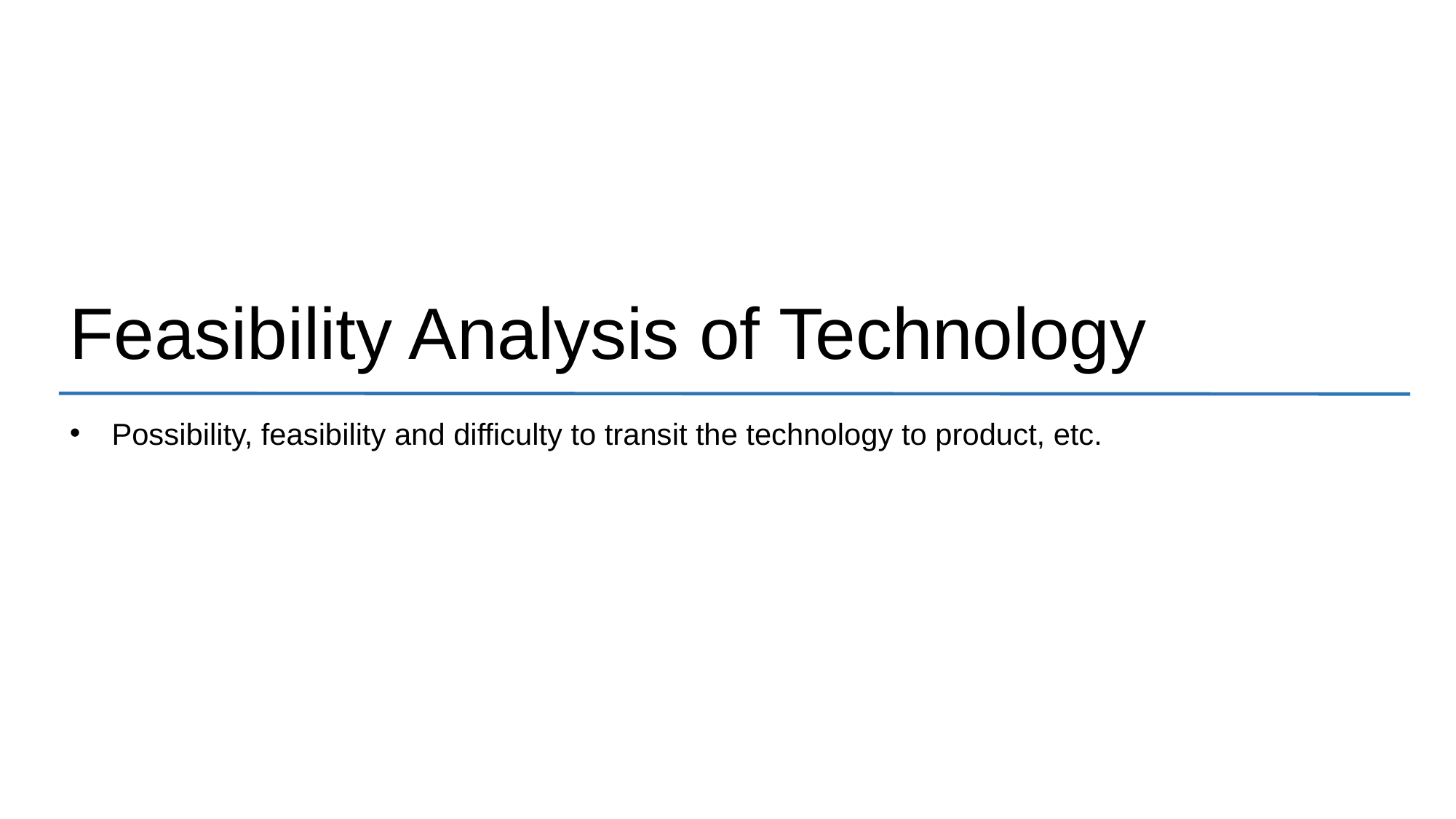

Feasibility Analysis of Technology
Possibility, feasibility and difficulty to transit the technology to product, etc.